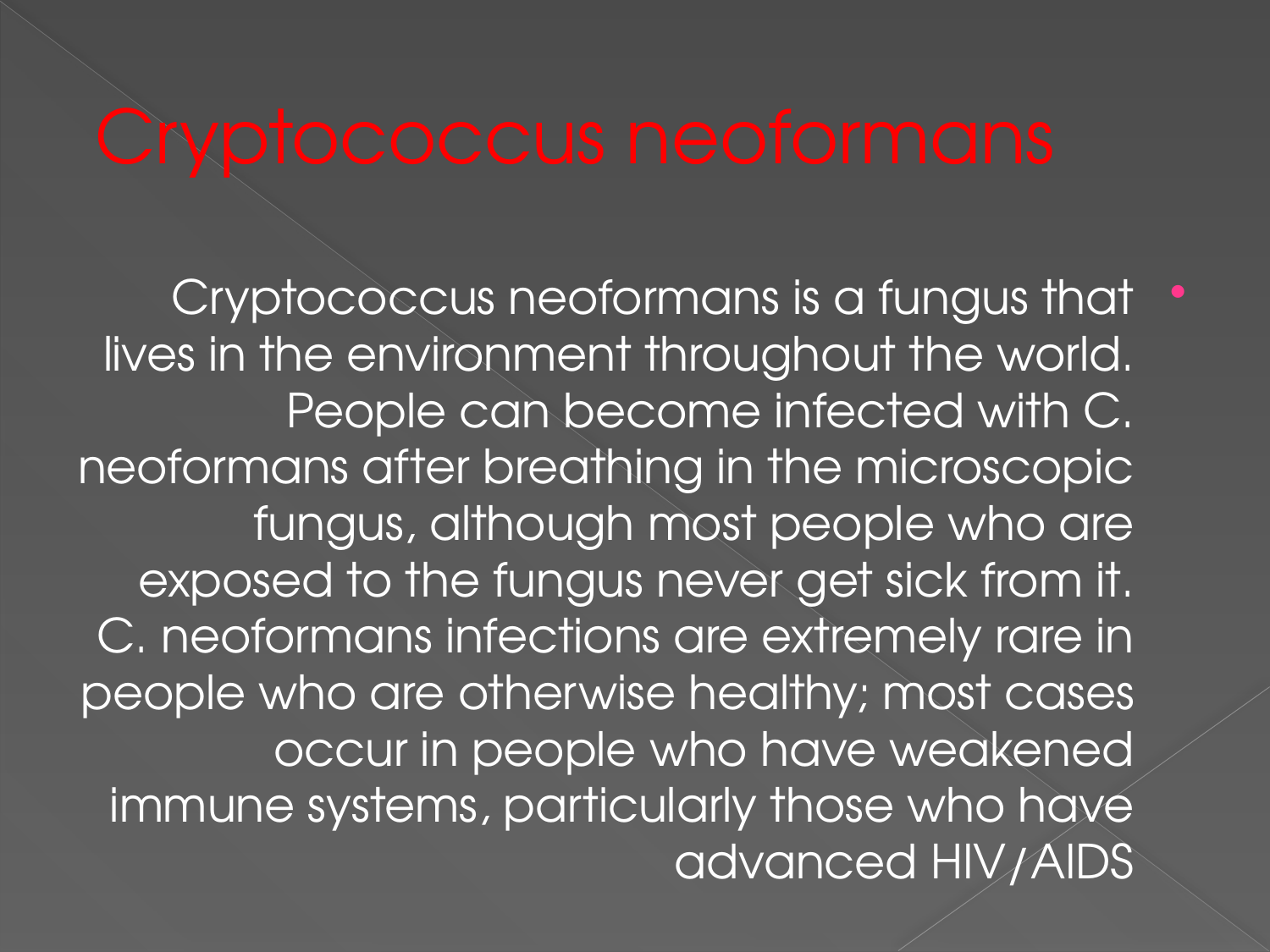

# Cryptococcus neoformans
Cryptococcus neoformans is a fungus that lives in the environment throughout the world. People can become infected with C. neoformans after breathing in the microscopic fungus, although most people who are exposed to the fungus never get sick from it. C. neoformans infections are extremely rare in people who are otherwise healthy; most cases occur in people who have weakened immune systems, particularly those who have advanced HIV/AIDS